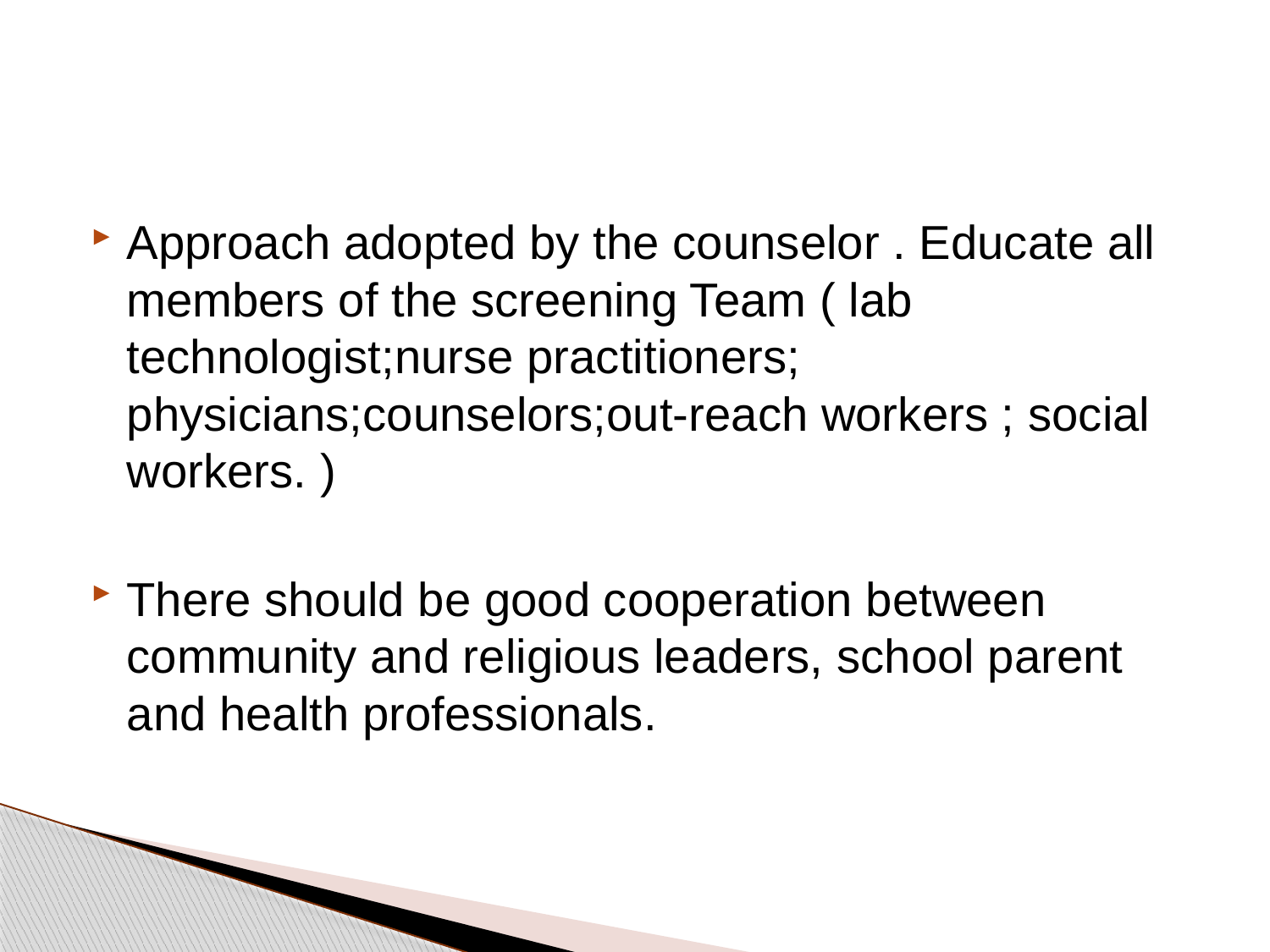

Approach adopted by the counselor . Educate all members of the screening Team ( lab technologist;nurse practitioners; physicians;counselors;out-reach workers ; social workers. )

There should be good cooperation between community and religious leaders, school parent  and health professionals.